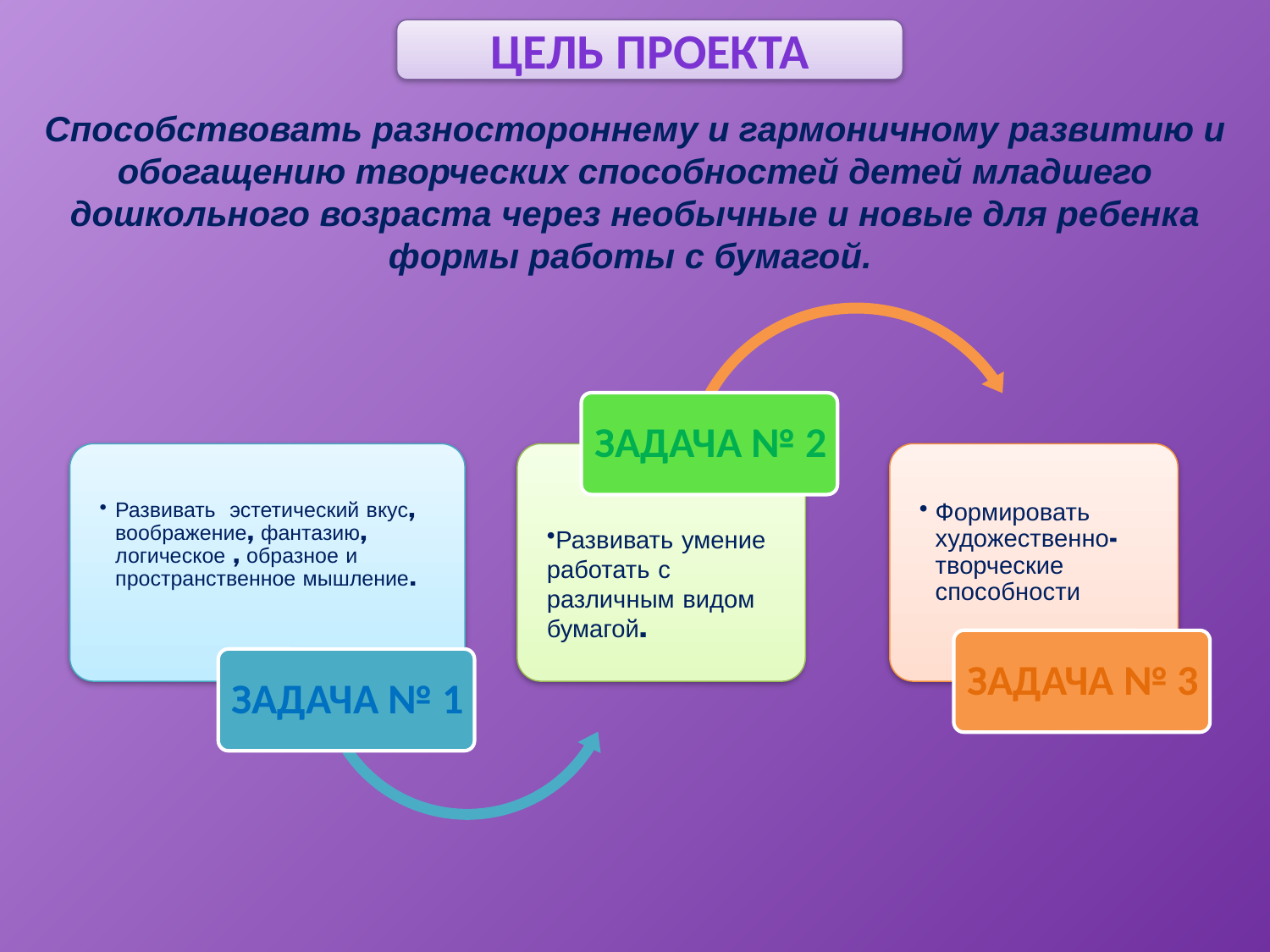

ЦЕЛЬ ПРОЕКТА
Способствовать разностороннему и гармоничному развитию и обогащению творческих способностей детей младшего дошкольного возраста через необычные и новые для ребенка формы работы с бумагой.

Развивать  эстетический вкус, воображение, фантазию, логическое , образное и пространственное мышление.
ЗАДАЧА № 1
Развивать умение работать с различным видом бумагой.

ЗАДАЧА № 2

Формировать художественно-творческие способности
ЗАДАЧА № 3